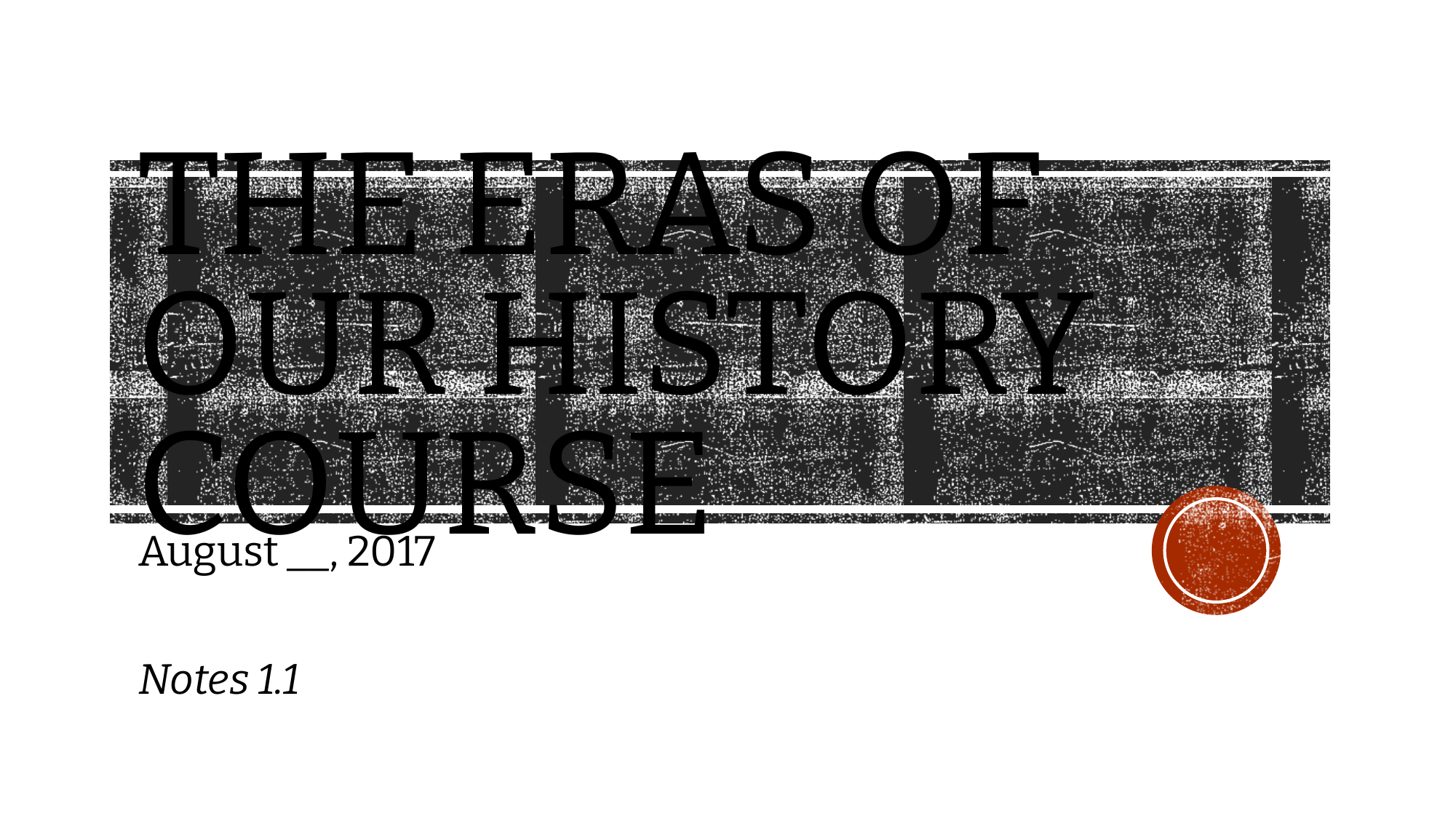

# The eras of our history course
August __, 2017

Notes 1.1